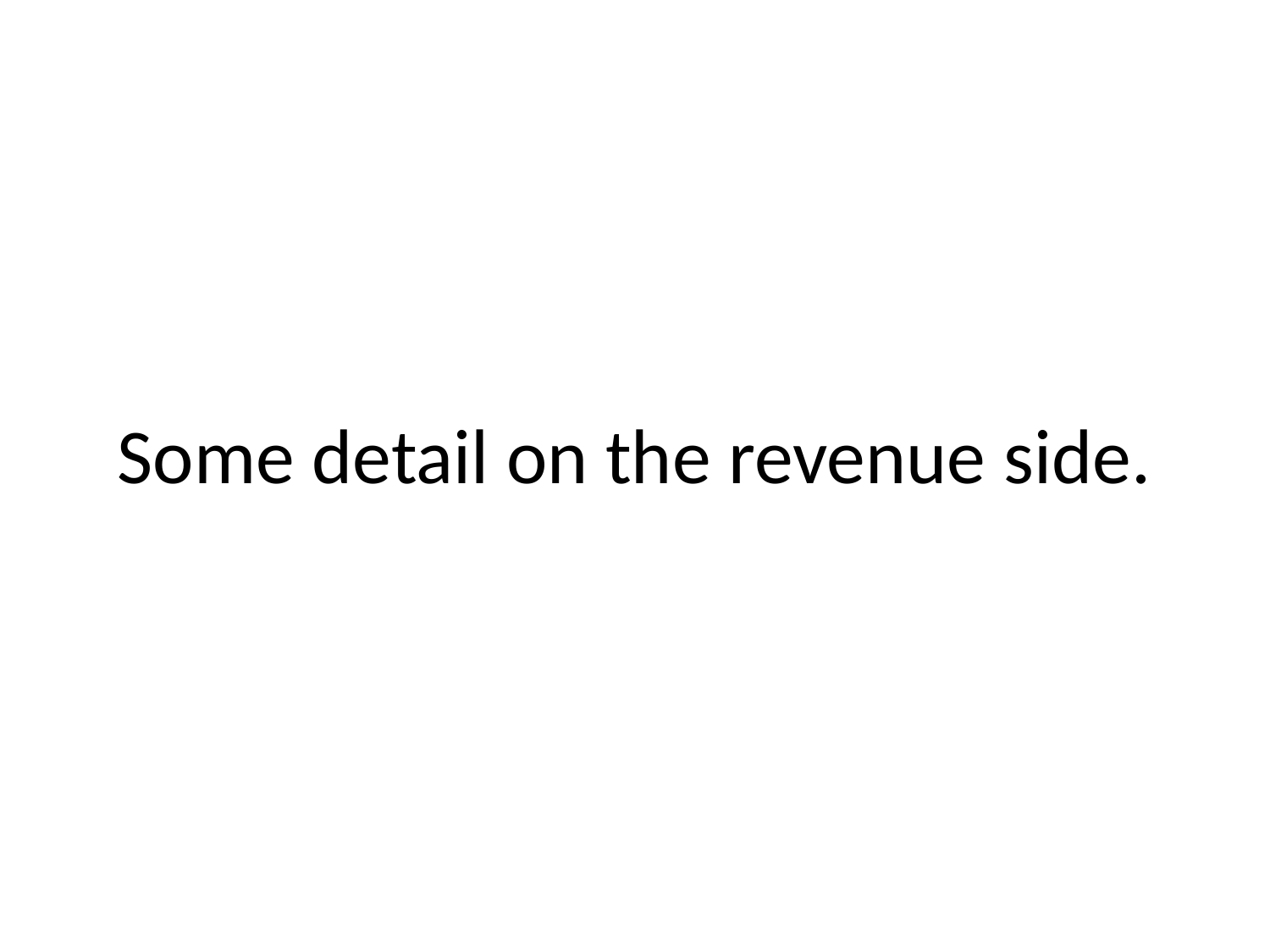

# Some detail on the revenue side.